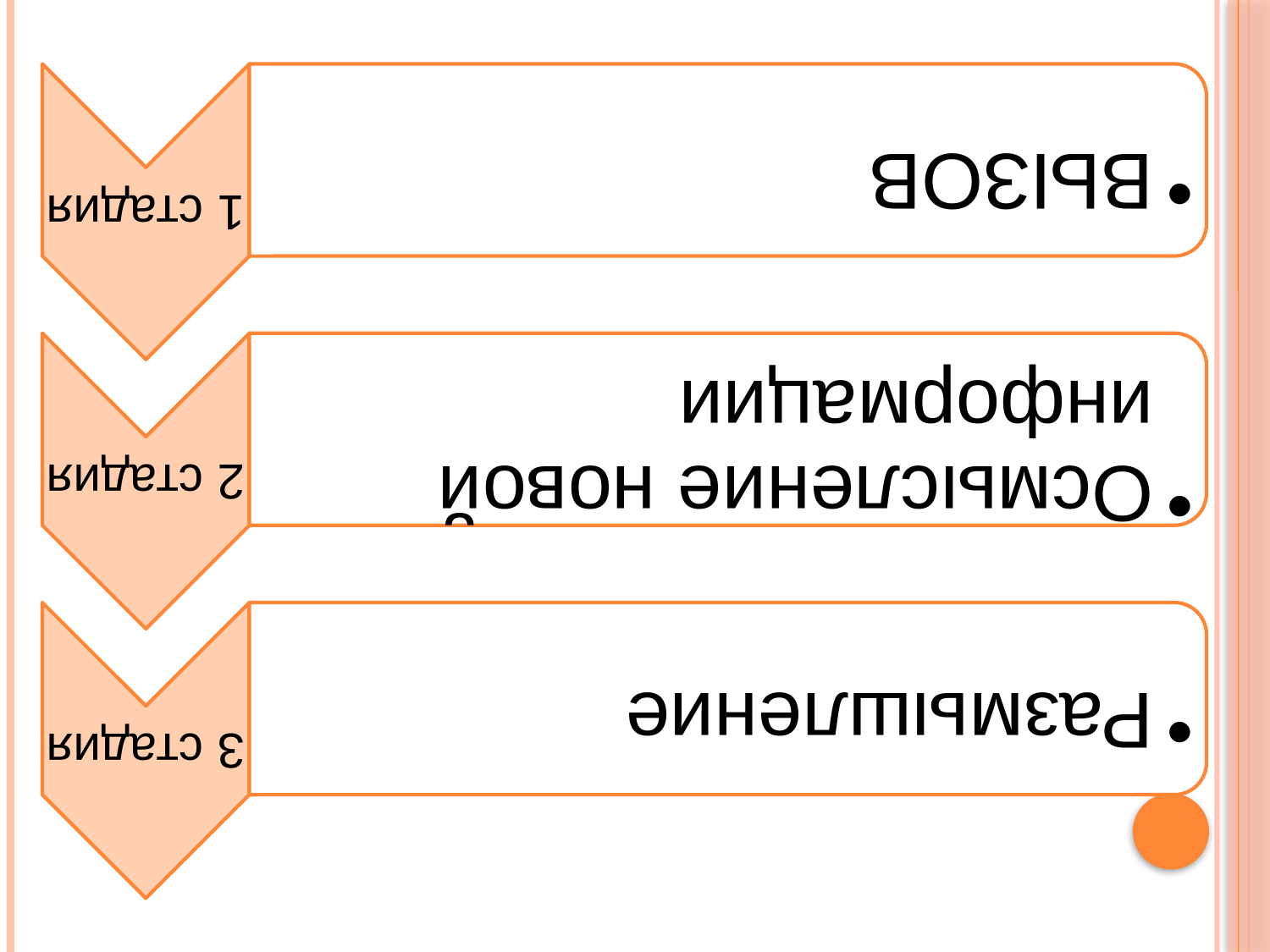

1 стадия
ВЫЗОВ
2 стадия
Осмысление новой информации
3 стадия
Размышление